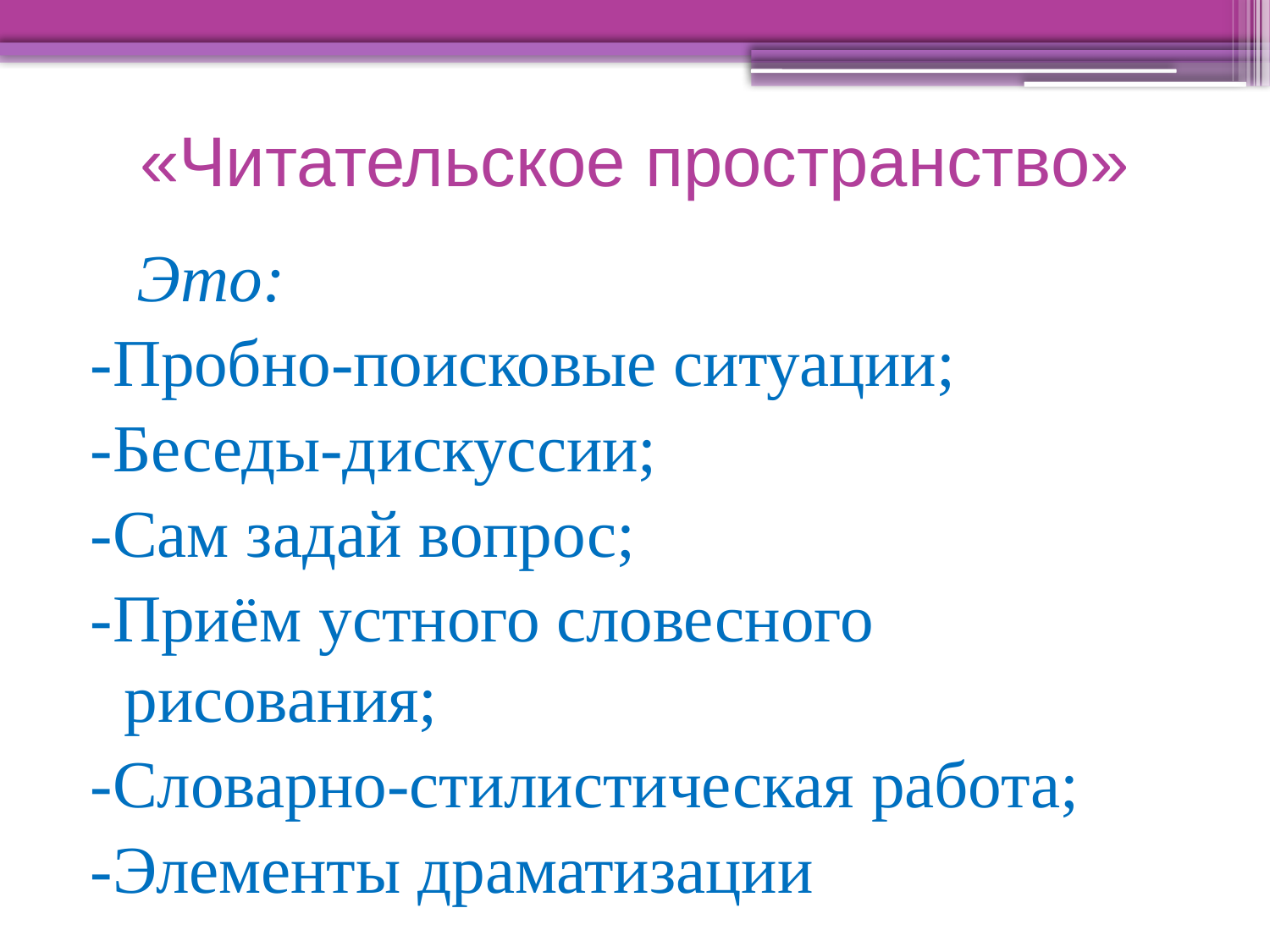

# «Читательское пространство»
    Это:
-Пробно-поисковые ситуации;
-Беседы-дискуссии;
-Сам задай вопрос;
-Приём устного словесного рисования;
-Словарно-стилистическая работа;
-Элементы драматизации